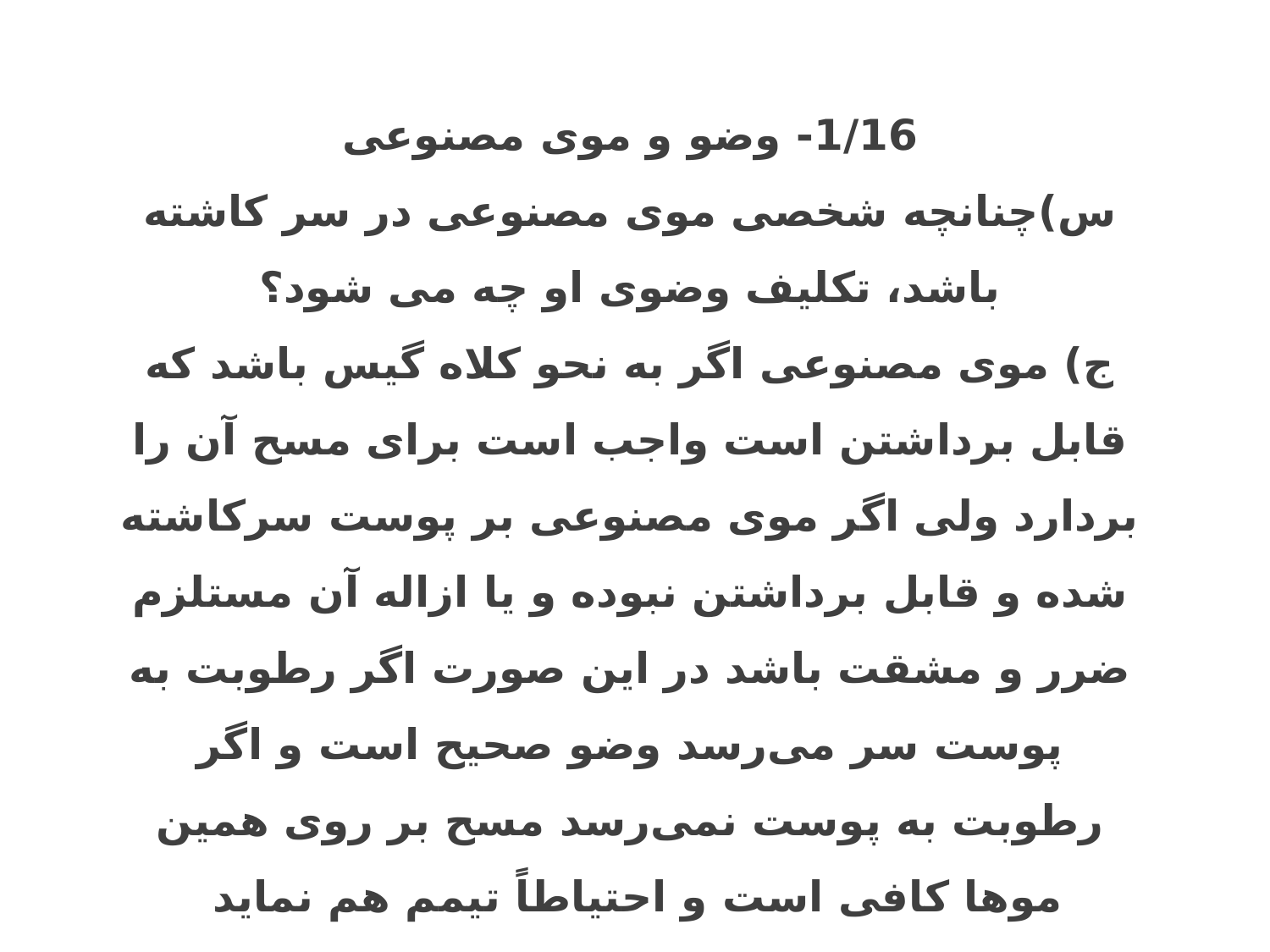

1/16- وضو و موی مصنوعی
س)چنانچه شخصی موی مصنوعی در سر کاشته باشد، تکلیف وضوی او چه می شود؟
ج) موى مصنوعى اگر به نحو کلاه گیس باشد که قابل برداشتن است واجب است براى مسح آن را بردارد ولى اگر موى مصنوعى بر پوست سرکاشته شده و قابل برداشتن نبوده و یا ازاله آن مستلزم ضرر و مشقت باشد در این صورت اگر رطوبت به پوست سر می‌رسد وضو صحیح است و اگر رطوبت به پوست نمی‌رسد مسح بر روى همین موها کافى است و احتیاطاً تیمم هم نماید